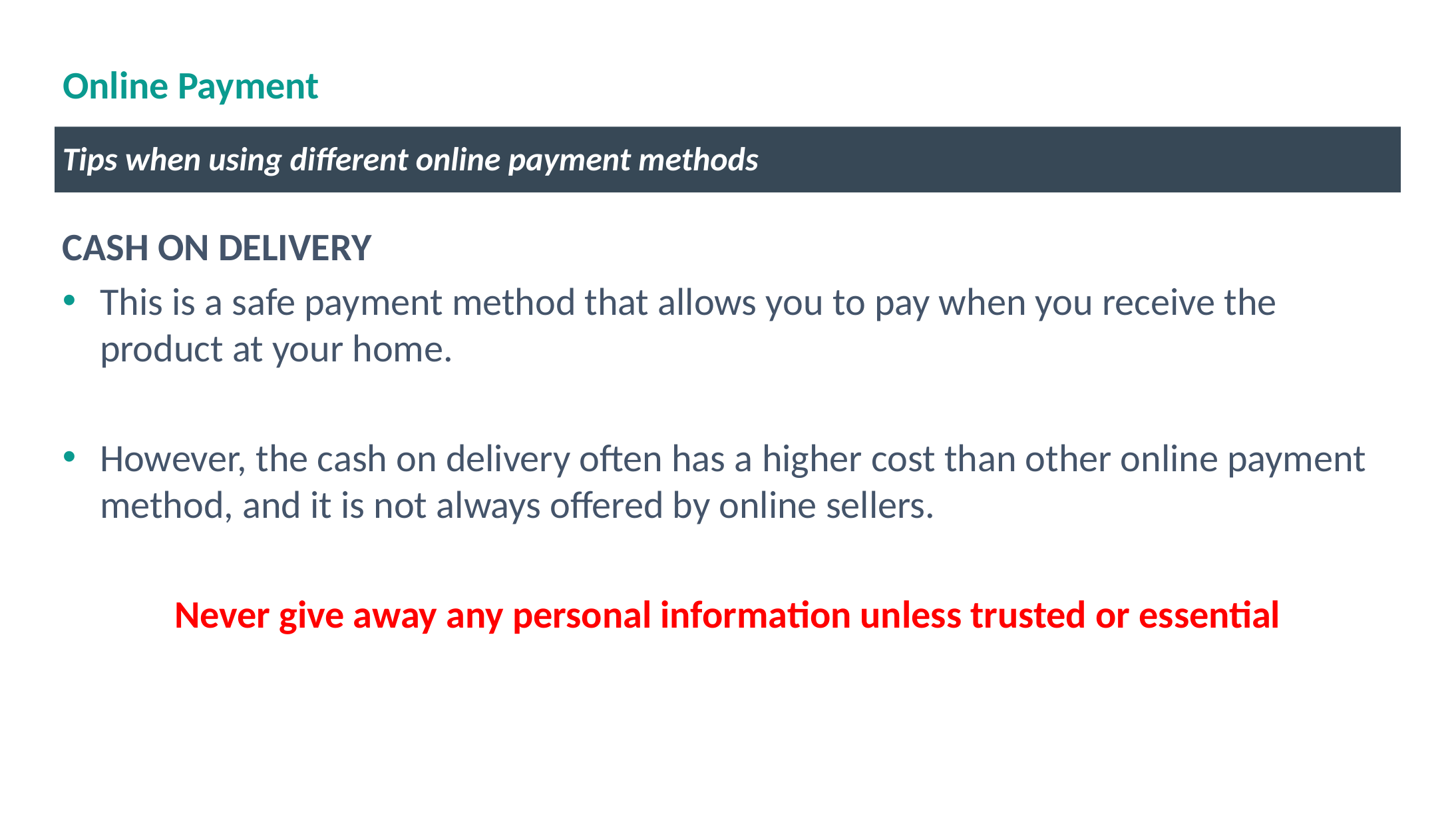

# Online Payment
Tips when using different online payment methods
CASH ON DELIVERY
This is a safe payment method that allows you to pay when you receive the product at your home.

However, the cash on delivery often has a higher cost than other online payment method, and it is not always offered by online sellers.

Never give away any personal information unless trusted or essential